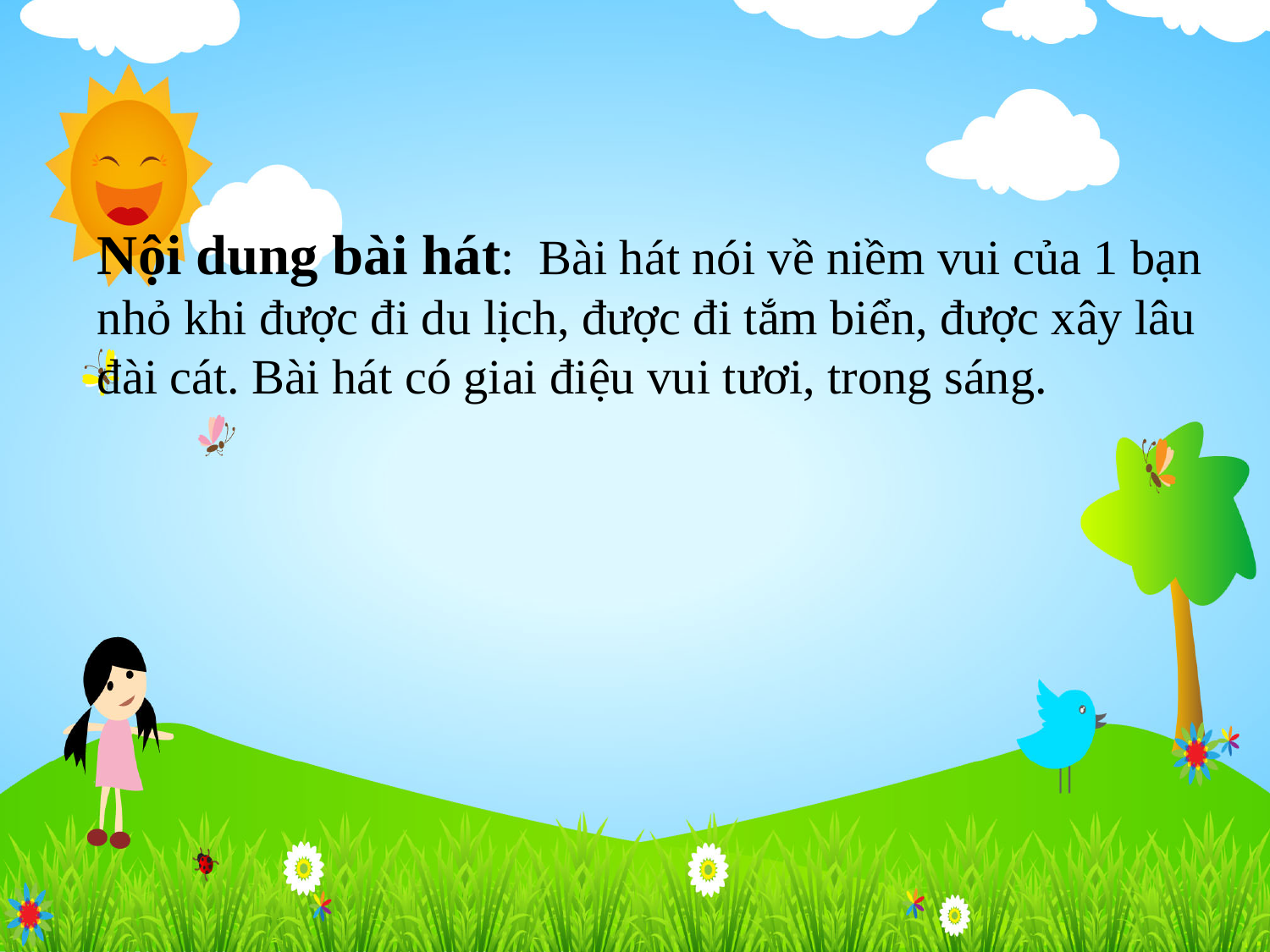

Nội dung bài hát:  Bài hát nói về niềm vui của 1 bạn nhỏ khi được đi du lịch, được đi tắm biển, được xây lâu đài cát. Bài hát có giai điệu vui tươi, trong sáng.